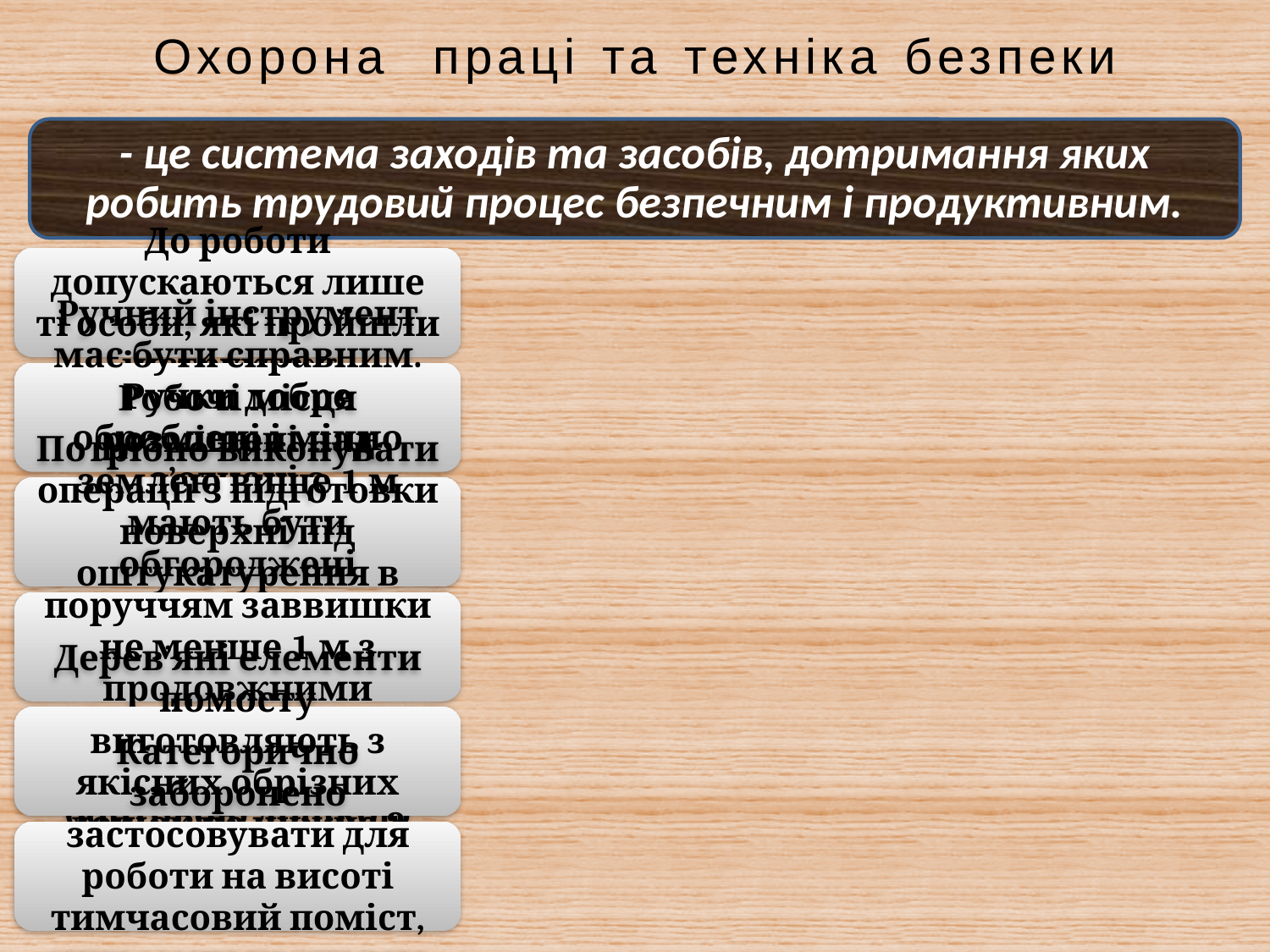

# Охорона  праці та техніка безпеки
- це система заходів та засобів, дотримання яких робить трудовий процес безпечним і продуктивним.